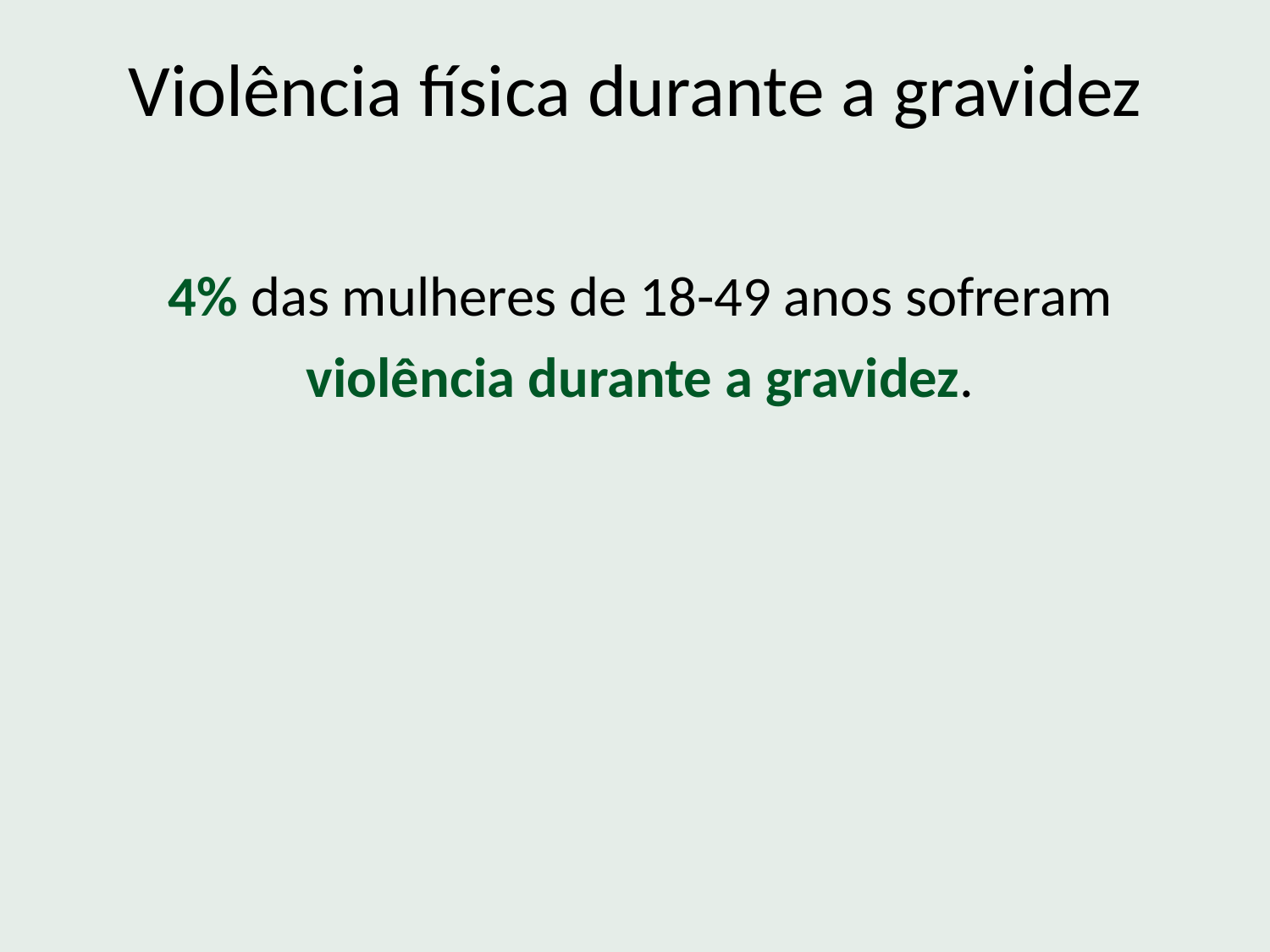

Violência física durante a gravidez
4% das mulheres de 18-49 anos sofreram violência durante a gravidez.